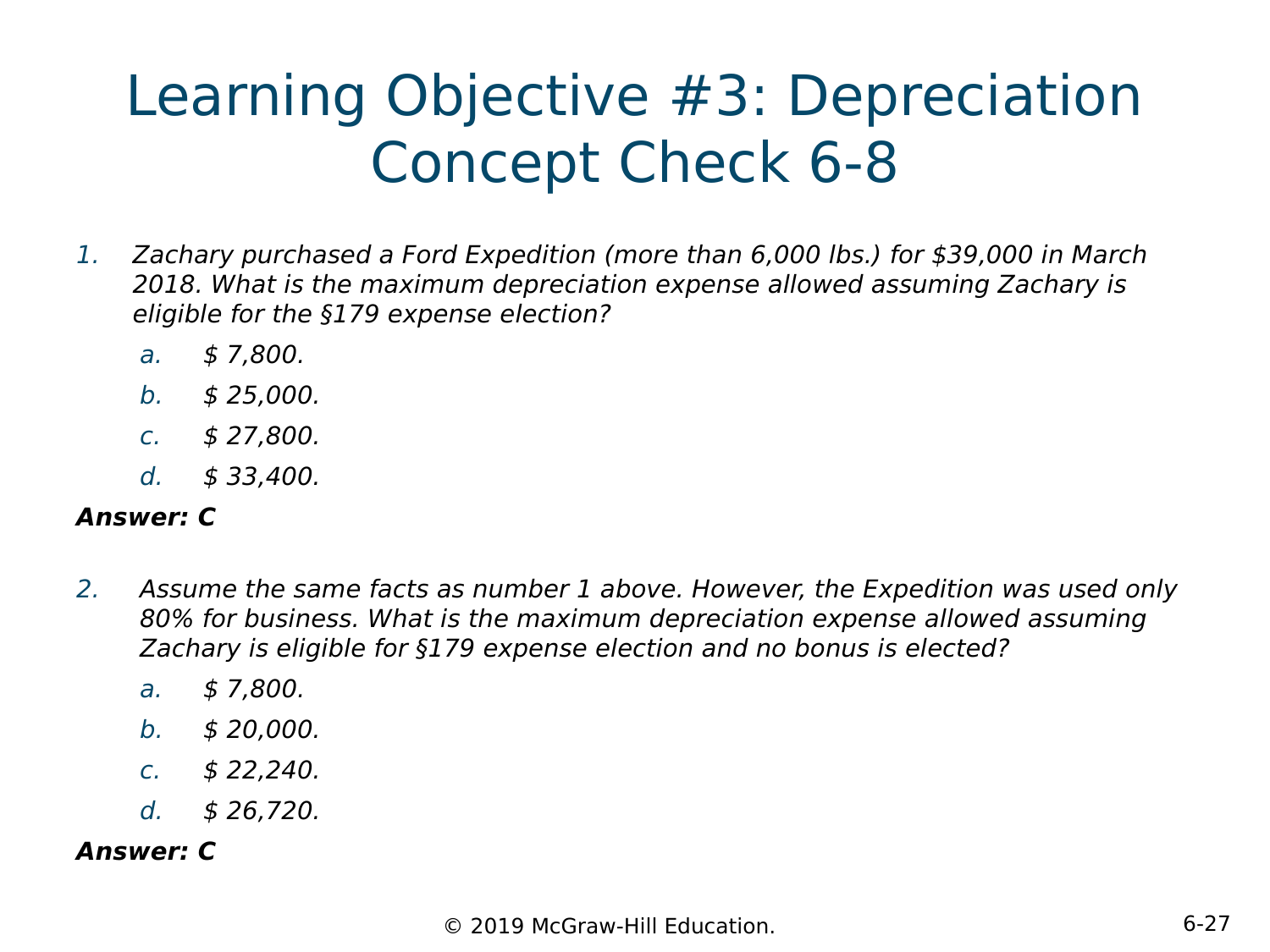

# Learning Objective #3: Depreciation Concept Check 6-8
Zachary purchased a Ford Expedition (more than 6,000 lbs.) for $39,000 in March 2018. What is the maximum depreciation expense allowed assuming Zachary is eligible for the §179 expense election?
$ 7,800.
$ 25,000.
$ 27,800.
$ 33,400.
Answer: C
Assume the same facts as number 1 above. However, the Expedition was used only 80% for business. What is the maximum depreciation expense allowed assuming Zachary is eligible for §179 expense election and no bonus is elected?
$ 7,800.
$ 20,000.
$ 22,240.
$ 26,720.
Answer: C